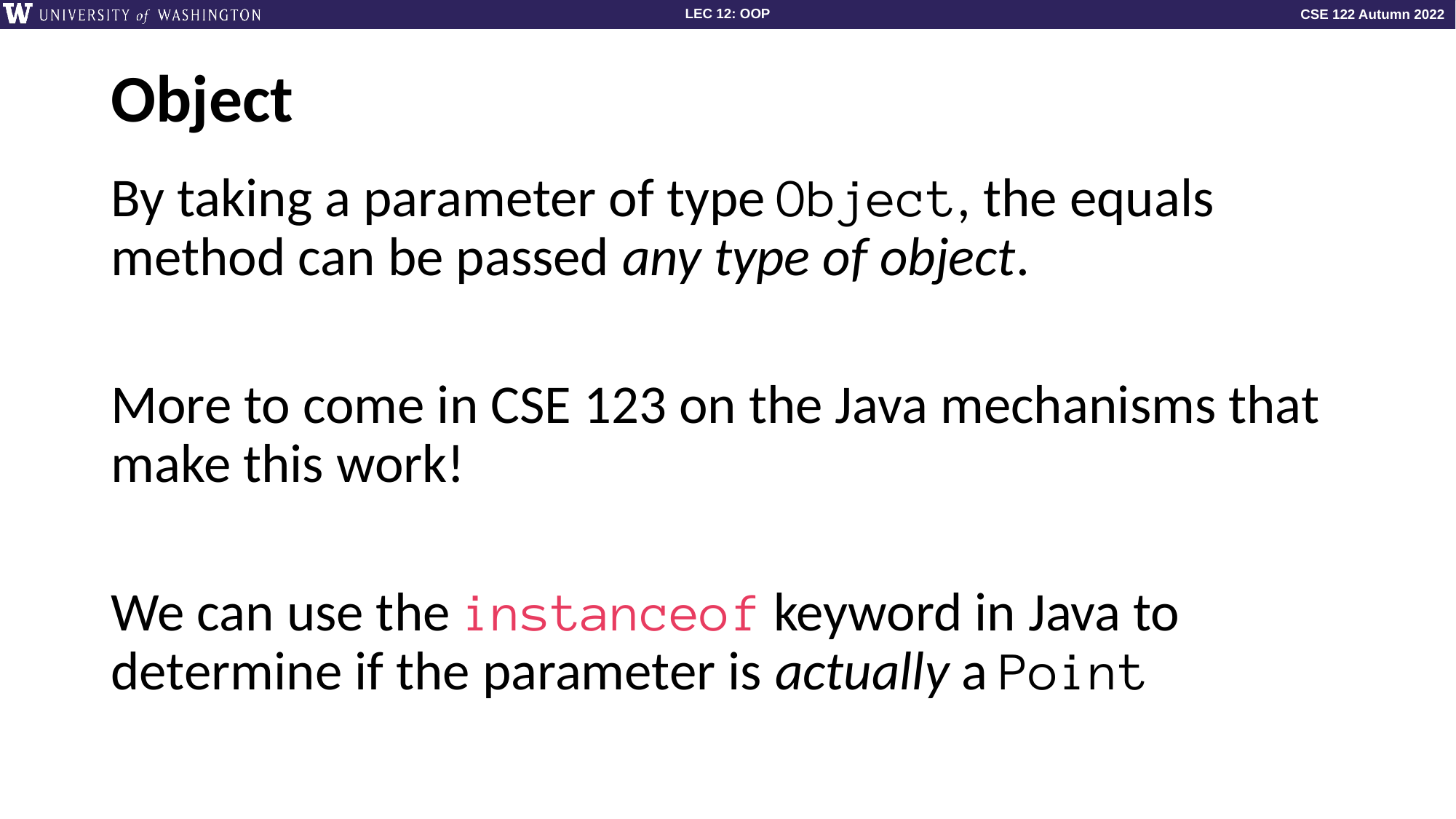

# Object
By taking a parameter of type Object, the equals method can be passed any type of object.

More to come in CSE 123 on the Java mechanisms that make this work!

We can use the instanceof keyword in Java to determine if the parameter is actually a Point